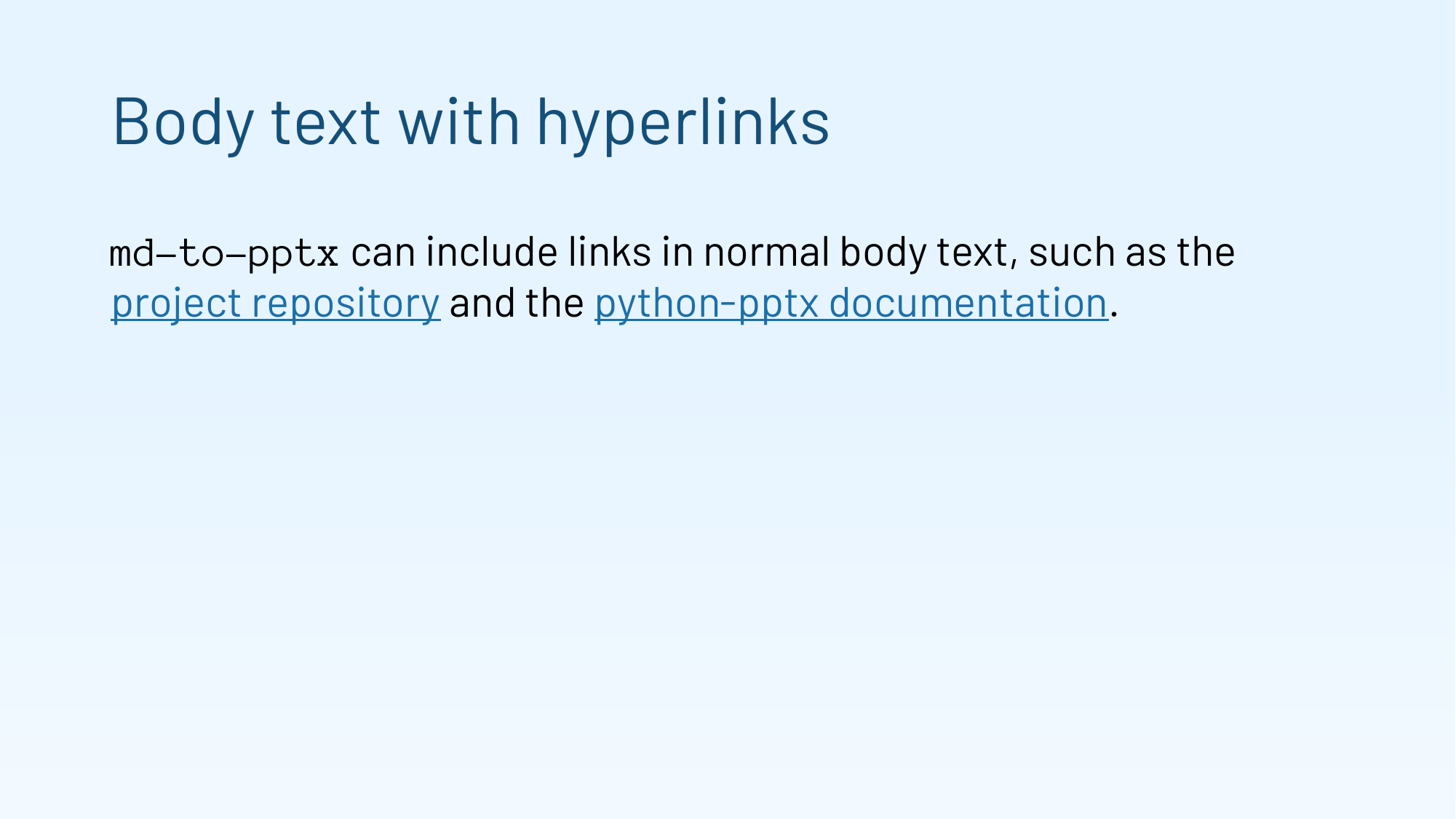

# Body text with hyperlinks
md-to-pptx can include links in normal body text, such as the project repository and the python-pptx documentation.